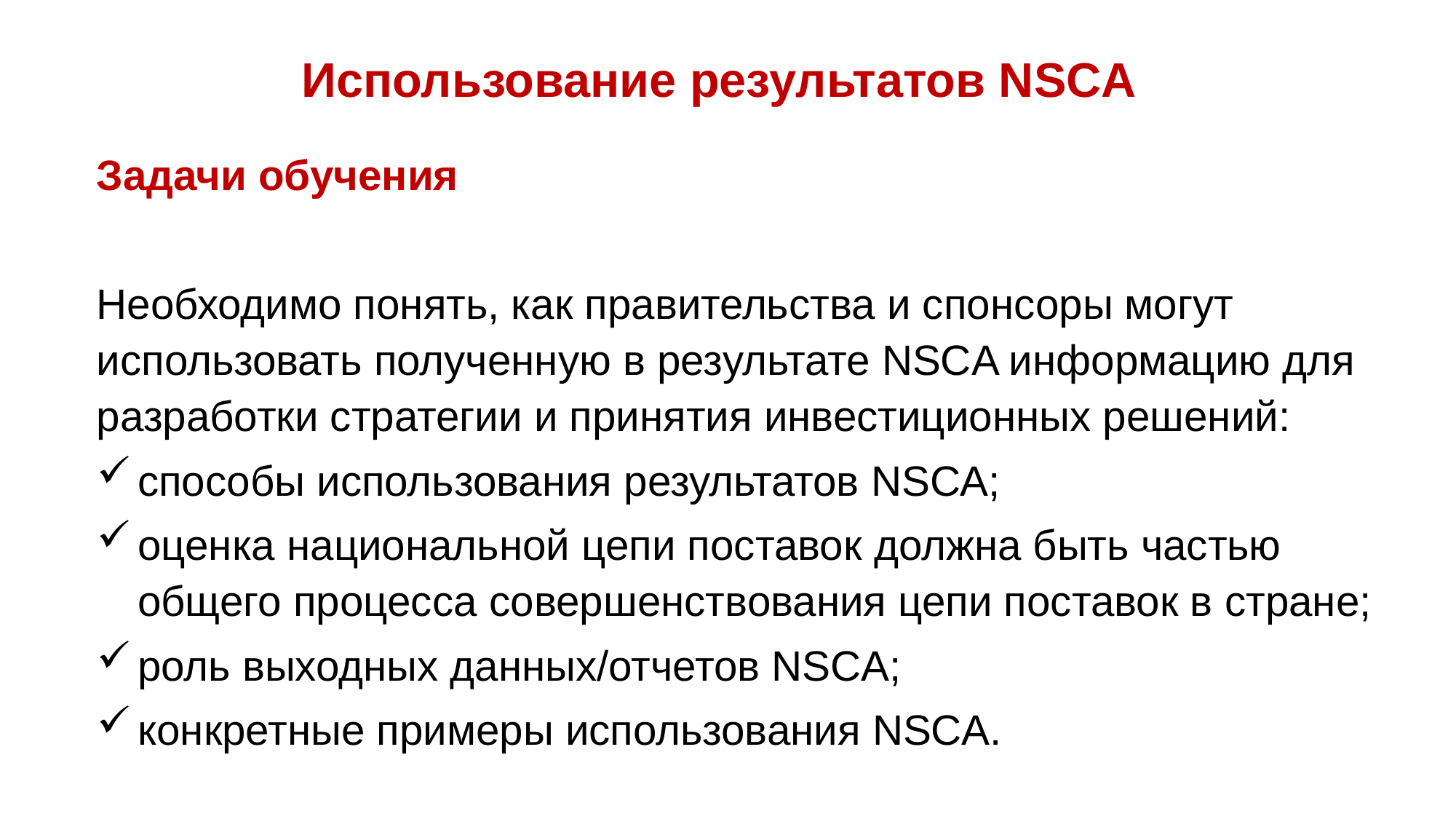

# Использование результатов NSCA
Задачи обучения

Необходимо понять, как правительства и спонсоры могут использовать полученную в результате NSCA информацию для разработки стратегии и принятия инвестиционных решений:
способы использования результатов NSCA;
оценка национальной цепи поставок должна быть частью общего процесса совершенствования цепи поставок в стране;
роль выходных данных/отчетов NSCA;
конкретные примеры использования NSCA.